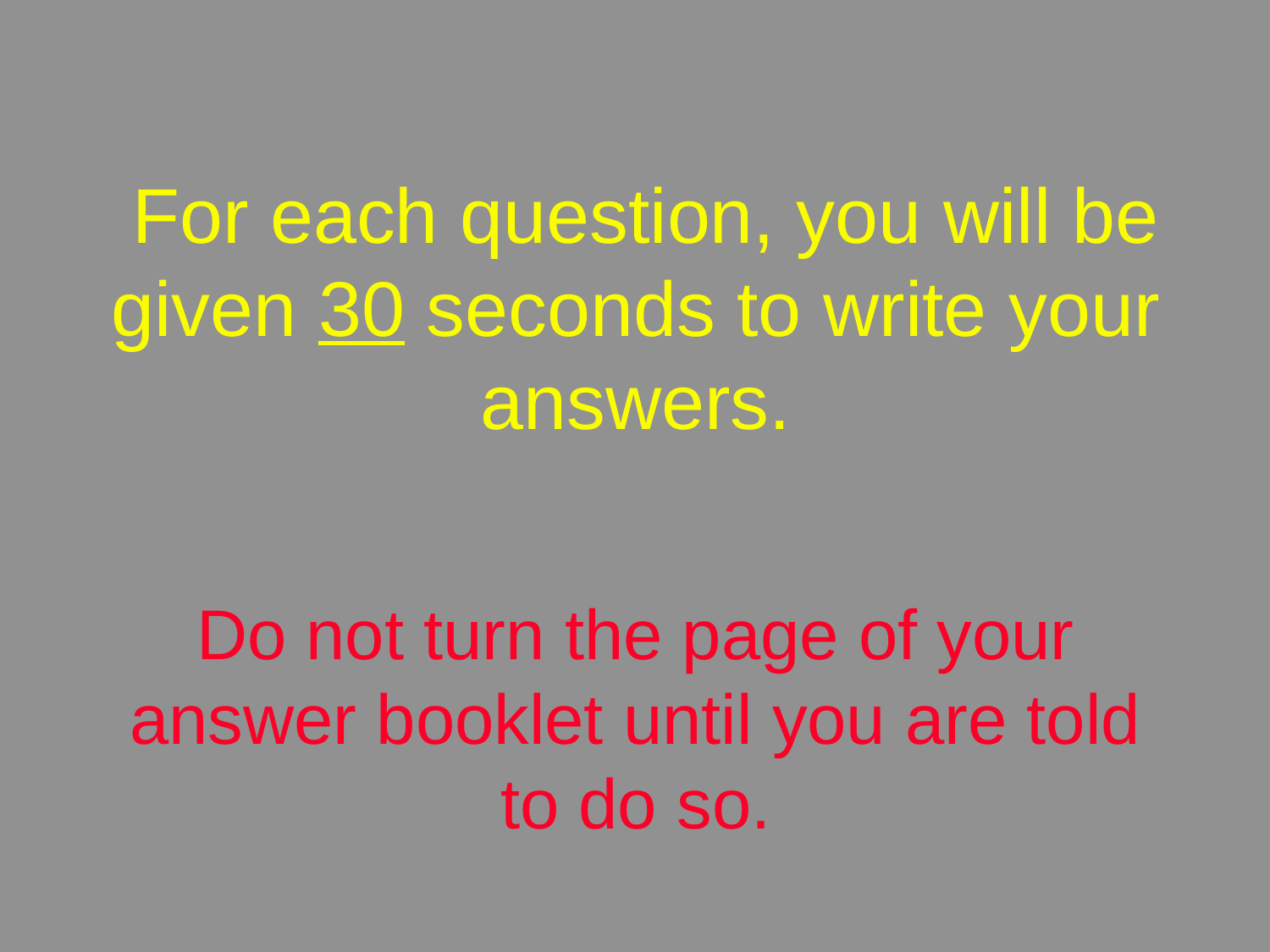

# For each question, you will be given 30 seconds to write your answers.
Do not turn the page of your answer booklet until you are told to do so.